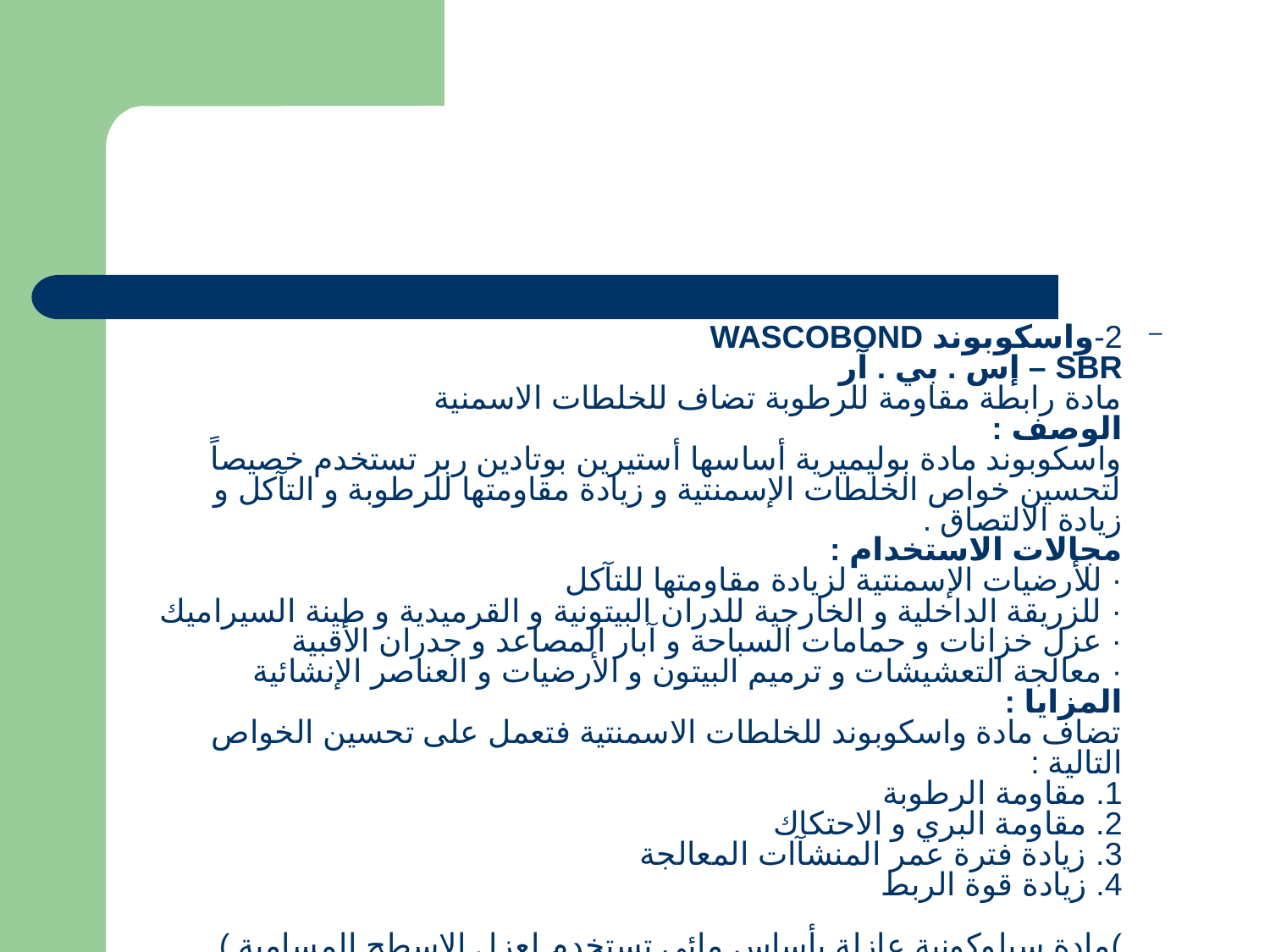

2-واسكوبوند WASCOBOND
SBR – إس . بي . آر
مادة رابطة مقاومة للرطوبة تضاف للخلطات الاسمنية
الوصف :
واسكوبوند مادة بوليميرية أساسها أستيرين بوتادين ربر تستخدم خصيصاً لتحسين خواص الخلطات الإسمنتية و زيادة مقاومتها للرطوبة و التآكل و زيادة الالتصاق .
مجالات الاستخدام :
· للأرضيات الإسمنتية لزيادة مقاومتها للتآكل
· للزريقة الداخلية و الخارجية للدران البيتونية و القرميدية و طينة السيراميك
· عزل خزانات و حمامات السباحة و آبار المصاعد و جدران الأقبية
· معالجة التعشيشات و ترميم البيتون و الأرضيات و العناصر الإنشائية
المزايا :
تضاف مادة واسكوبوند للخلطات الاسمنتية فتعمل على تحسين الخواص التالية :
1. مقاومة الرطوبة
2. مقاومة البري و الاحتكاك
3. زيادة فترة عمر المنشآات المعالجة
4. زيادة قوة الربط
)مادة سيلوكونية عازلة بأساس مائي تستخدم لعزل الاسطح المسامية )